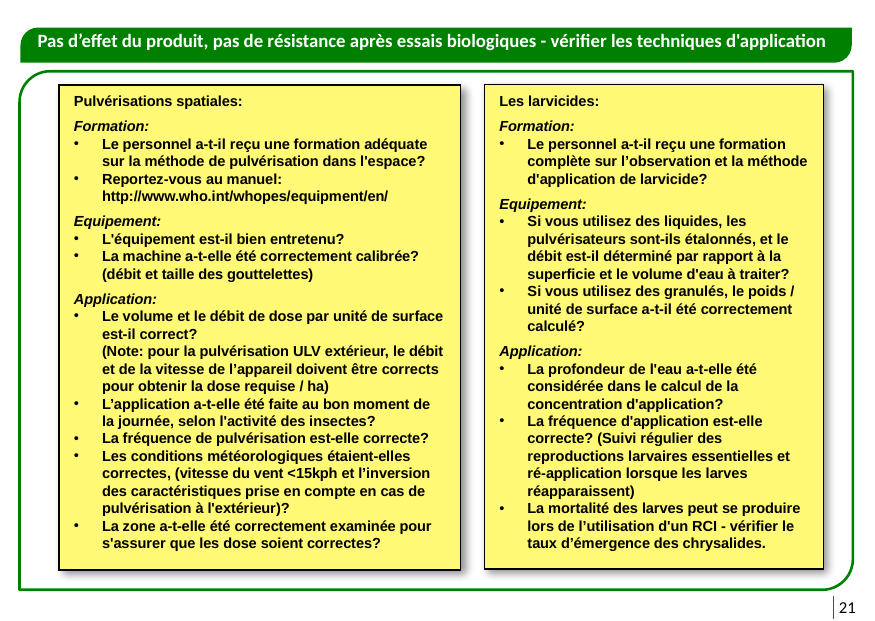

Pas d’effet du produit, pas de résistance après essais biologiques - vérifier les techniques d'application

Pulvérisations spatiales:
Formation:
Le personnel a-t-il reçu une formation adéquate sur la méthode de pulvérisation dans l'espace?
Reportez-vous au manuel:       http://www.who.int/whopes/equipment/en/
Equipement:
L'équipement est-il bien entretenu?
La machine a-t-elle été correctement calibrée? (débit et taille des gouttelettes)

Application:
Le volume et le débit de dose par unité de surface est-il correct?
(Note: pour la pulvérisation ULV extérieur, le débit et de la vitesse de l’appareil doivent être corrects pour obtenir la dose requise / ha)
L’application a-t-elle été faite au bon moment de la journée, selon l'activité des insectes?
La fréquence de pulvérisation est-elle correcte?
Les conditions météorologiques étaient-elles correctes, (vitesse du vent <15kph et l’inversion des caractéristiques prise en compte en cas de pulvérisation à l'extérieur)?
La zone a-t-elle été correctement examinée pour s'assurer que les dose soient correctes?

Les larvicides:
Formation:
Le personnel a-t-il reçu une formation complète sur l’observation et la méthode d'application de larvicide?

Equipement:
Si vous utilisez des liquides, les pulvérisateurs sont-ils étalonnés, et le débit est-il déterminé par rapport à la superficie et le volume d'eau à traiter?
Si vous utilisez des granulés, le poids / unité de surface a-t-il été correctement calculé?

Application:
La profondeur de l'eau a-t-elle été considérée dans le calcul de la concentration d'application?
La fréquence d'application est-elle correcte? (Suivi régulier des reproductions larvaires essentielles et ré-application lorsque les larves réapparaissent)
La mortalité des larves peut se produire lors de l’utilisation d'un RCI - vérifier le taux d’émergence des chrysalides.

21